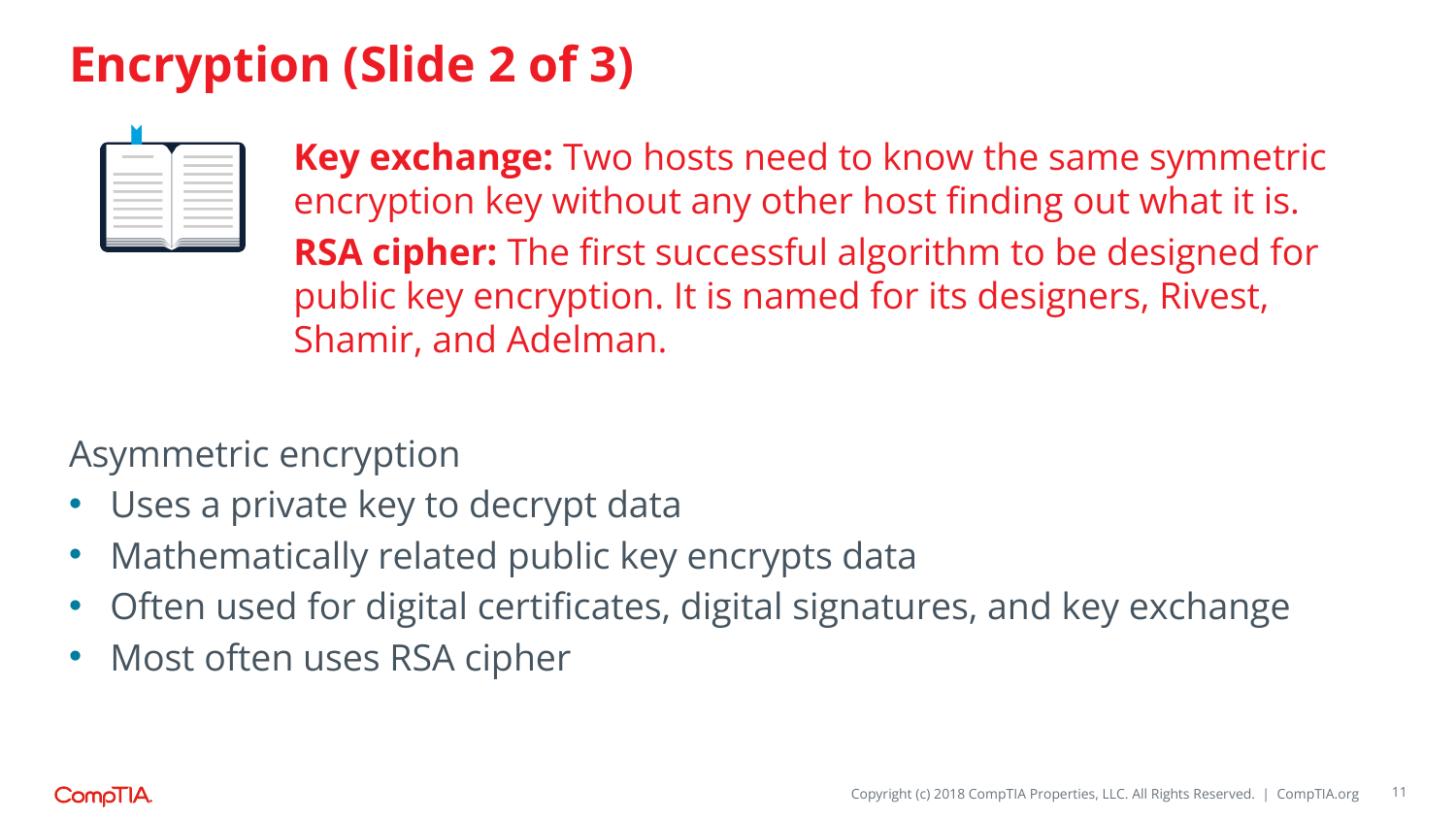

# Encryption (Slide 2 of 3)
Key exchange: Two hosts need to know the same symmetric encryption key without any other host finding out what it is.
RSA cipher: The first successful algorithm to be designed for public key encryption. It is named for its designers, Rivest, Shamir, and Adelman.

Asymmetric encryption
Uses a private key to decrypt data
Mathematically related public key encrypts data
Often used for digital certificates, digital signatures, and key exchange
Most often uses RSA cipher

11